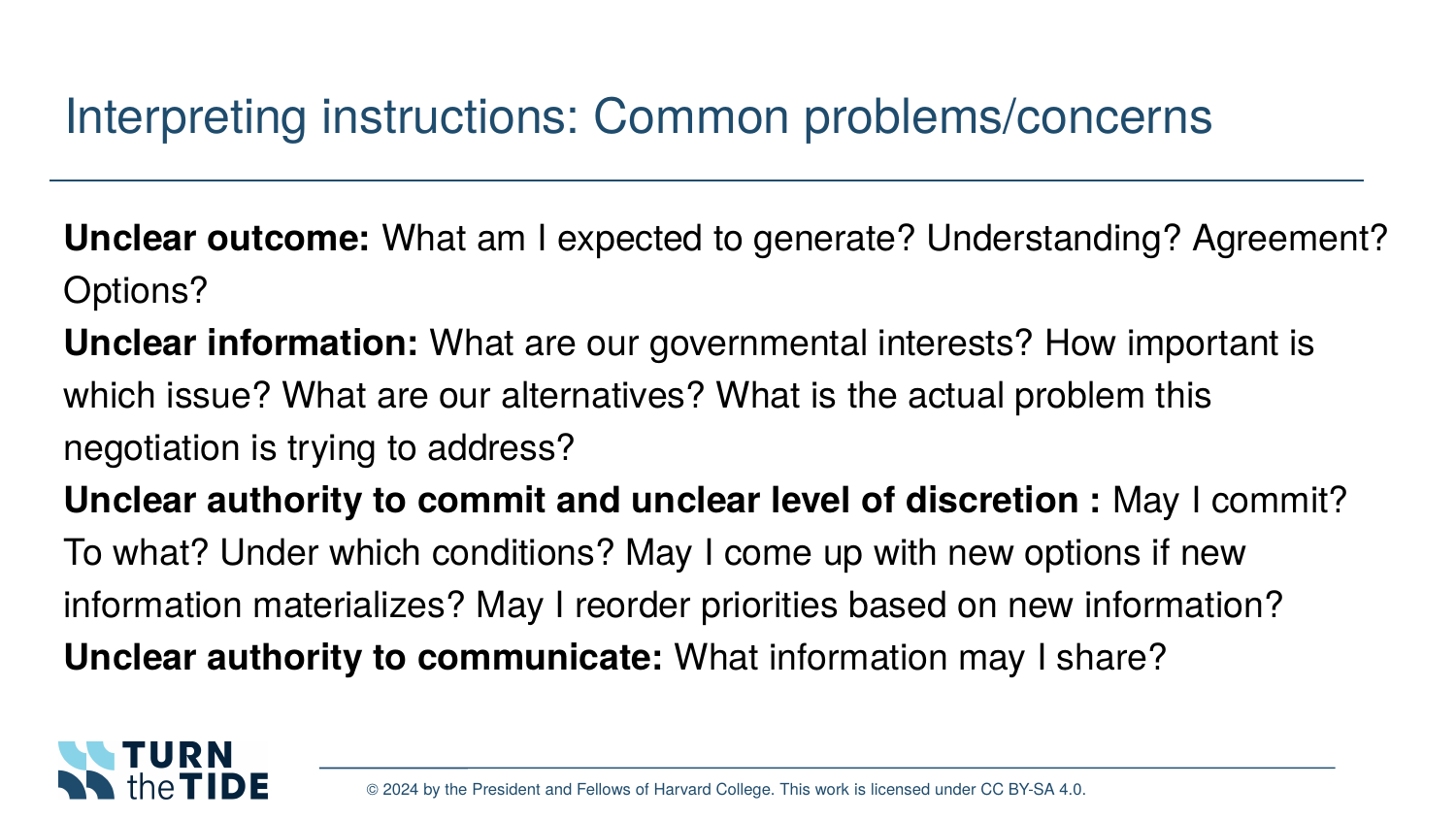

# Interpreting instructions: Common problems/concerns
Unclear outcome: What am I expected to generate? Understanding? Agreement? Options?
Unclear information: What are our governmental interests? How important is which issue? What are our alternatives? What is the actual problem this negotiation is trying to address?
Unclear authority to commit and unclear level of discretion : May I commit? To what? Under which conditions? May I come up with new options if new information materializes? May I reorder priorities based on new information?
Unclear authority to communicate: What information may I share?